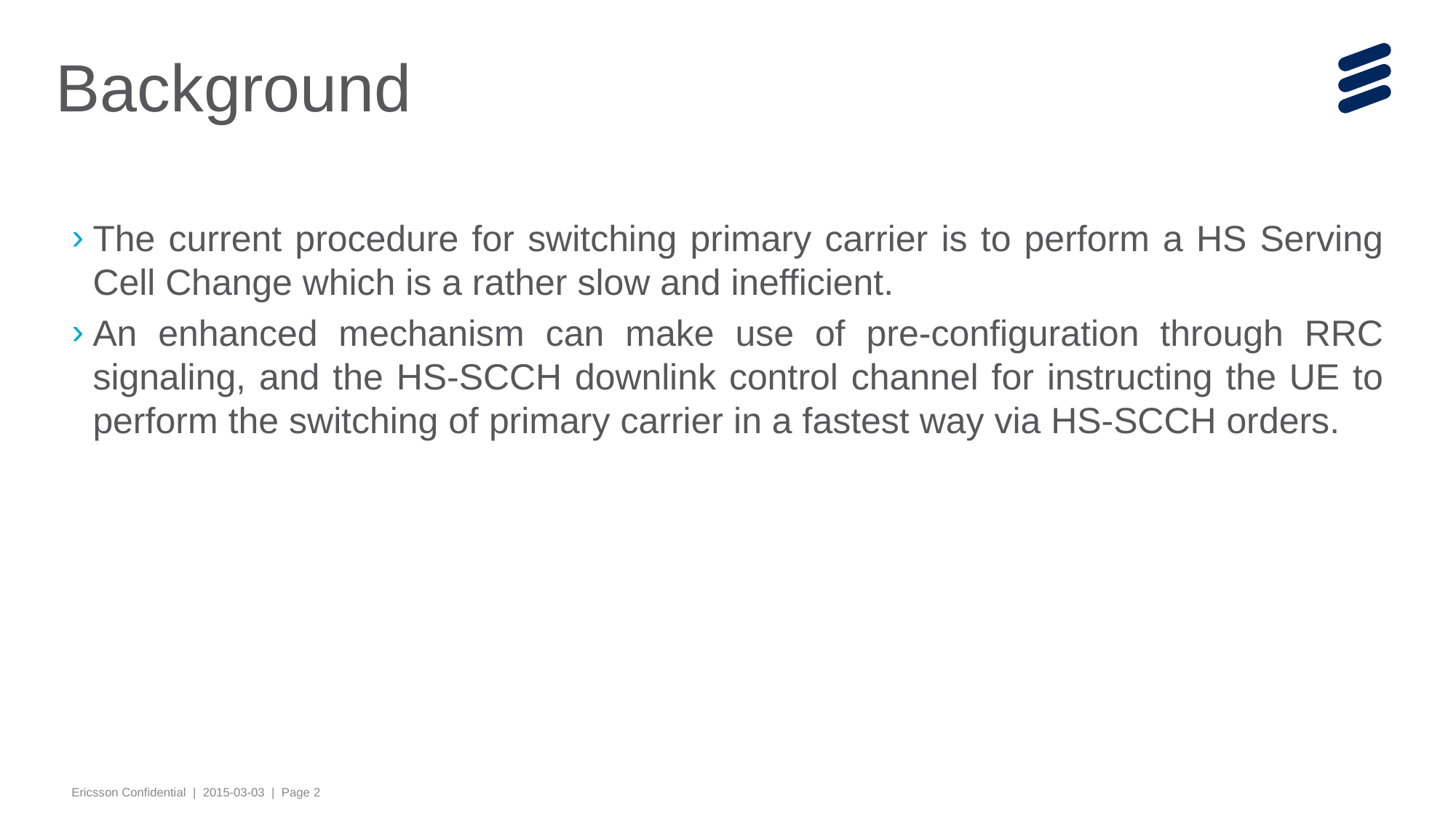

# Background
The current procedure for switching primary carrier is to perform a HS Serving Cell Change which is a rather slow and inefficient.
An enhanced mechanism can make use of pre-configuration through RRC signaling, and the HS-SCCH downlink control channel for instructing the UE to perform the switching of primary carrier in a fastest way via HS-SCCH orders.